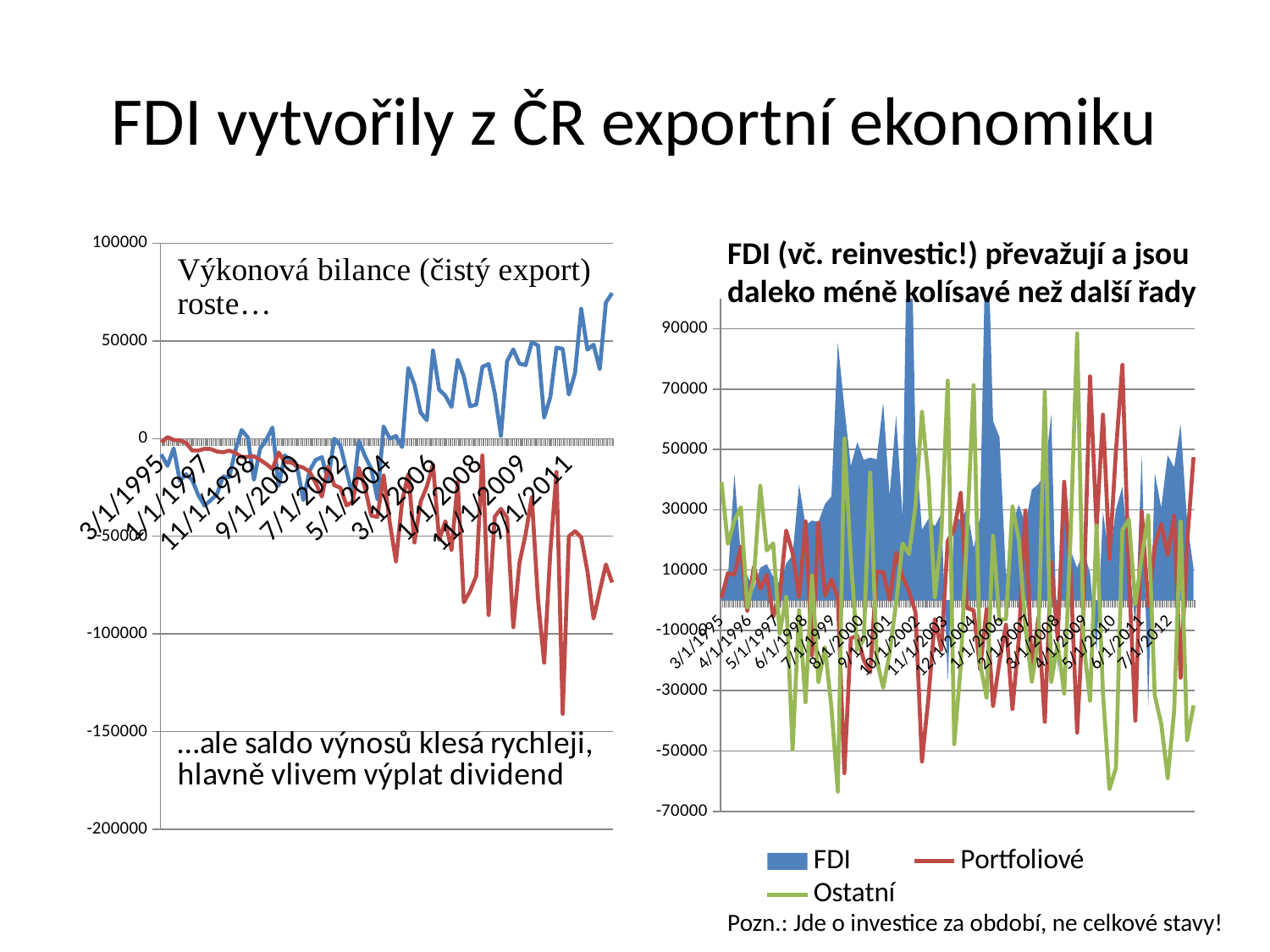

# FDI vytvořily z ČR exportní ekonomiku

### Chart

| Category | Výkonová bilance | - bilance příjmů (čistý příjem) |
|---|---|---|
| 41455 | 74538.20000000007 | -73706.4 |
| 41364 | 69645.09999999998 | -64469.2 |
| 41274 | 35541.90000000002 | -78090.9 |
| 41182 | 48103.19999999995 | -92137.3 |
| 41090 | 45510.90000000002 | -67868.4 |
| 40999 | 66446.19999999995 | -50566.7 |
| 40908 | 33651.79999999993 | -47398.5 |
| 40816 | 22558.900000000023 | -50076.2 |
| 40724 | 45936.19999999995 | -140986.8 |
| 40633 | 46614.30000000005 | -17059.4 |
| 40543 | 21340.100000000093 | -57935.0 |
| 40451 | 10752.400000000023 | -114795.1 |
| 40359 | 47649.60000000009 | -82224.2 |
| 40268 | 49392.19999999995 | -30000.8 |
| 40178 | 37616.30000000005 | -48829.5 |
| 40086 | 38345.20000000001 | -63699.1 |
| 39994 | 45656.80000000005 | -96601.3 |
| 39903 | 39644.19999999995 | -40498.8 |
| 39813 | 1426.5999999999767 | -35967.7 |
| 39721 | 23246.699999999953 | -39937.3 |
| 39629 | 38137.10000000009 | -90330.2 |
| 39538 | 36748.0 | -8648.3 |
| 39447 | 17373.599999999977 | -70415.2 |
| 39355 | 16531.5 | -78211.1 |
| 39263 | 31863.5 | -83857.5 |
| 39172 | 40347.59999999998 | -22214.8 |
| 39082 | 16219.699999999953 | -57177.4 |
| 38990 | 21957.29999999999 | -42304.2 |
| 38898 | 25027.0 | -51853.1 |
| 38807 | 45128.49999999994 | -13240.1 |
| 38717 | 9439.5 | -24594.7 |
| 38625 | 13296.900000000023 | -32260.4 |
| 38533 | 27631.5 | -53250.1 |
| 38442 | 36111.0 | -18206.6 |
| 38352 | -4333.599999999977 | -31990.3 |
| 38260 | 1286.2999999999884 | -62907.7 |
| 38168 | 24.5 | -42873.0 |
| 38077 | 6203.200000000012 | -18866.9 |
| 37986 | -30911.0 | -40134.4 |
| 37894 | -15396.599999999977 | -39482.8 |
| 37802 | -8978.299999999988 | -25266.6 |
| 37711 | -1270.399999999965 | -14974.6 |
| 37621 | -29392.399999999965 | -32324.6 |
| 37529 | -16432.5 | -34228.2 |
| 37437 | -3605.5 | -25209.2 |
| 37346 | -41.79999999998836 | -23853.0 |
| 37256 | -21793.0 | -14280.5 |
| 37164 | -9508.599999999977 | -29693.8 |
| 37072 | -10916.5 | -22672.4 |
| 36981 | -16482.0 | -16902.2 |
| 36891 | -31476.099999999977 | -14898.9 |
| 36799 | -14577.399999999965 | -13872.5 |
| 36707 | -11599.0 | -12210.8 |
| 36616 | -8612.700000000012 | -11996.2 |
| 36525 | -24209.099999999977 | -7105.8 |
| 36433 | 5645.400000000023 | -15606.1 |
| 36341 | -602.0999999999767 | -13074.2 |
| 36250 | -5163.700000000012 | -10887.5 |
| 36160 | -21094.0 | -9012.1 |
| 36068 | 624.5999999999767 | -9354.7 |
| 35976 | 4378.300000000047 | -9411.3 |
| 35885 | -5976.0 | -7299.9 |
| 35795 | -19786.0 | -6172.6 |
| 35703 | -19348.79999999999 | -6986.9 |
| 35611 | -28604.800000000017 | -6606.4 |
| 35520 | -31532.29999999999 | -5336.5 |
| 35430 | -34292.600000000006 | -5206.2 |
| 35338 | -29014.70000000001 | -6120.7 |
| 35246 | -21169.0 | -6086.7 |
| 35155 | -18221.600000000006 | -2197.4 |
| 35064 | -21612.5 | -917.4 |
| 34972 | -5004.100000000006 | -696.4 |
| 34880 | -13989.900000000023 | 750.2 |
| 34789 | -8110.900000000023 | -1940.4 |
FDI (vč. reinvestic!) převažují a jsou daleko méně kolísavé než další řady

### Chart

| Category | FDI | Portfoliové | Ostatní |
|---|---|---|---|
| 41455 | 10525.2 | 47439.7 | -34853.7 |
| 41364 | 26045.1 | 18949.3 | -46382.9 |
| 41274 | 58312.0 | -25675.2 | 26123.1 |
| 41182 | 43984.9 | 28061.9 | -36843.2 |
| 41090 | 48142.0 | 14956.7 | -58980.6 |
| 40999 | 30687.2 | 25293.2 | -40863.8 |
| 40908 | 42273.1 | 18154.2 | -31581.3 |
| 40816 | -35202.4 | -1853.0 | 28145.7 |
| 40724 | 48128.5 | 29388.9 | 14530.8 |
| 40633 | -8394.4 | -39908.9 | -1268.7 |
| 40543 | 13250.1 | 9095.0 | 26749.0 |
| 40451 | 37641.3 | 78051.0 | 23308.0 |
| 40359 | 30165.3 | 49570.7 | -55563.6 |
| 40268 | 13933.9 | 13635.0 | -62621.0 |
| 40178 | 29259.9 | 61553.1 | -31005.6 |
| 40086 | -17134.2 | 23955.0 | 24810.5 |
| 39994 | 9049.2 | 74221.5 | -33263.5 |
| 39903 | 16519.2 | -1041.6 | -14127.2 |
| 39813 | 10733.7 | -43884.9 | 88478.6 |
| 39721 | 16421.7 | 8466.6 | 22112.9 |
| 39629 | 32821.0 | 39306.2 | -30950.2 |
| 39538 | -23649.5 | -13033.3 | -14347.6 |
| 39447 | 61738.1 | 12660.2 | -27091.4 |
| 39355 | 42158.5 | -40303.3 | 69160.6 |
| 39263 | 38450.6 | -5940.5 | -12885.9 |
| 39172 | 36716.8 | -23648.5 | -27006.6 |
| 39082 | 25226.8 | 29761.2 | -8890.5 |
| 38990 | 31672.1 | -12492.5 | 19833.5 |
| 38898 | 25584.1 | -36065.3 | 31096.2 |
| 38807 | 7778.7 | -8085.9 | -6263.6 |
| 38717 | 54024.3 | -20296.0 | -6586.6 |
| 38625 | 59462.5 | -35077.4 | 21358.1 |
| 38533 | 138640.3 | -3018.0 | -32312.7 |
| 38442 | 27503.4 | -22852.4 | -21079.5 |
| 38352 | 17343.6 | -3376.5 | 71260.3 |
| 38260 | 30440.5 | -2615.2 | 24051.6 |
| 38168 | 26828.5 | 35620.4 | -21905.0 |
| 38077 | 27163.7 | 23403.8 | -47695.7 |
| 37986 | -26823.9 | 19677.0 | 72815.3 |
| 37894 | 28824.1 | -16409.3 | 21220.6 |
| 37802 | 24536.1 | -6253.3 | 930.8 |
| 37711 | 26964.0 | -32733.5 | 40485.5 |
| 37621 | 23433.0 | -53474.0 | 62460.2 |
| 37529 | 52673.7 | -3981.7 | 31303.5 |
| 37437 | 167070.6 | 2924.6 | 15333.1 |
| 37346 | 27752.9 | 7782.4 | 18830.8 |
| 37256 | 61336.5 | 15822.9 | -872.7 |
| 37164 | 34648.3 | 238.8 | -17530.6 |
| 37072 | 65588.2 | 9319.1 | -29043.1 |
| 36981 | 46723.1 | 9476.5 | -19636.8 |
| 36891 | 47285.7 | -23927.0 | 42373.9 |
| 36799 | 46540.7 | -19859.8 | -12947.8 |
| 36707 | 52455.9 | -11784.5 | -16463.3 |
| 36616 | 44485.1 | -12601.6 | 13892.1 |
| 36525 | 63958.9 | -57335.4 | 53634.3 |
| 36433 | 85482.2 | 611.7 | -63448.8 |
| 36341 | 34386.5 | 6950.5 | -35428.8 |
| 36250 | 31876.3 | 1504.3 | -15627.3 |
| 36160 | 26004.5 | 25655.6 | -27101.9 |
| 36068 | 26432.2 | -18342.9 | 8198.9 |
| 35976 | 24937.4 | 26145.6 | -33828.3 |
| 35885 | 38492.2 | 1049.9 | -3318.7 |
| 35795 | 14936.6 | 15624.3 | -49482.3 |
| 35703 | 12180.0 | 23115.5 | 1116.3 |
| 35611 | 5425.1 | 1242.9 | -11058.3 |
| 35520 | 7909.7 | -5543.8 | 18853.1 |
| 35430 | 11963.5 | 8464.3 | 16512.2 |
| 35338 | 10769.9 | 3704.3 | 37900.3 |
| 35246 | 3798.2 | 11020.4 | 7244.7 |
| 35155 | 8093.2 | -3496.5 | -2392.0 |
| 35064 | 14809.2 | 17825.9 | 30794.4 |
| 34972 | 41904.2 | 8518.0 | 26405.3 |
| 34880 | 7316.2 | 8989.0 | 18697.9 |
| 34789 | 2991.6 | 811.5 | 39225.3 |
Pozn.: Jde o investice za období, ne celkové stavy!